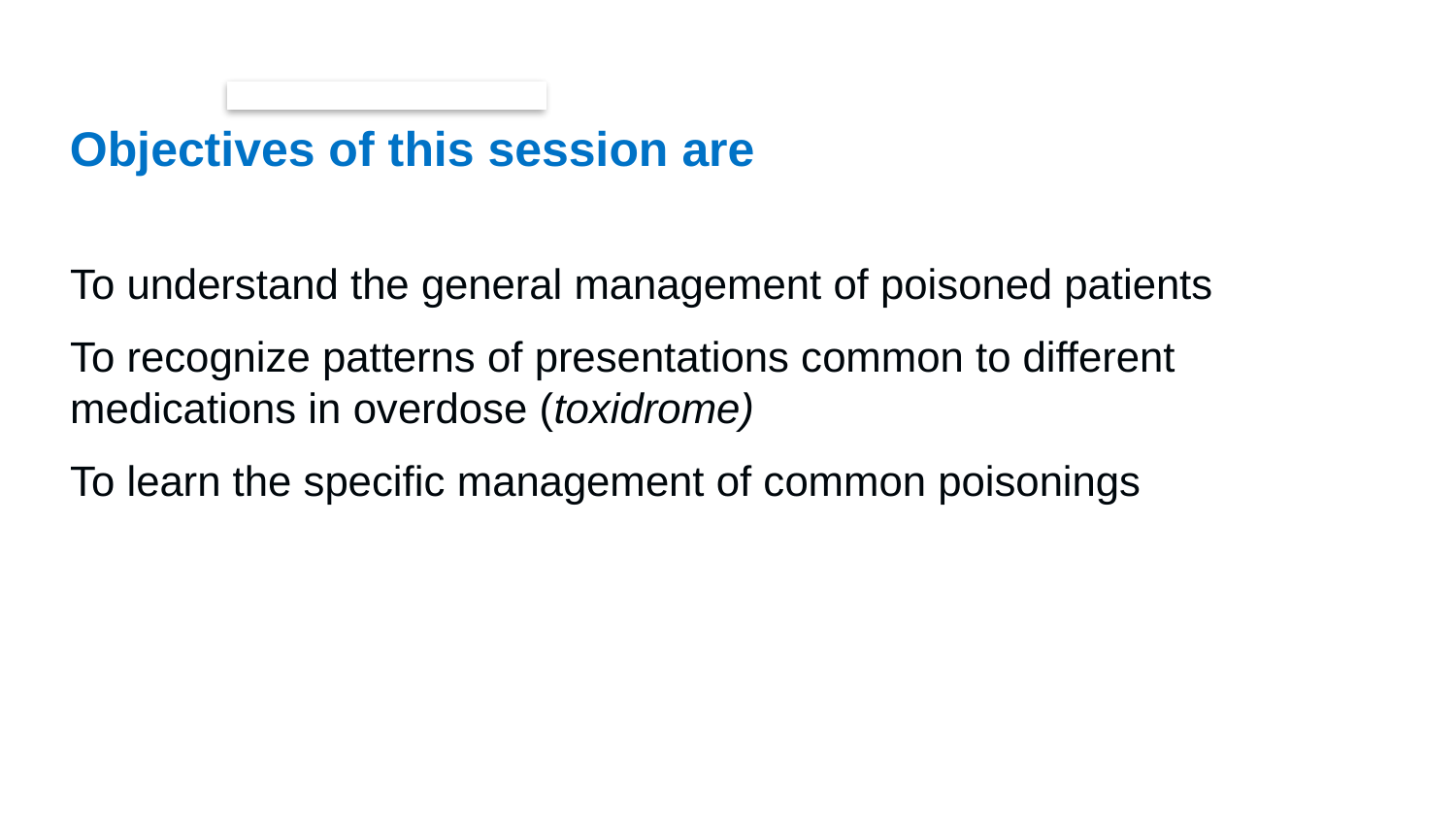

# Objectives of this session are
To understand the general management of poisoned patients
To recognize patterns of presentations common to different medications in overdose (toxidrome)
To learn the specific management of common poisonings